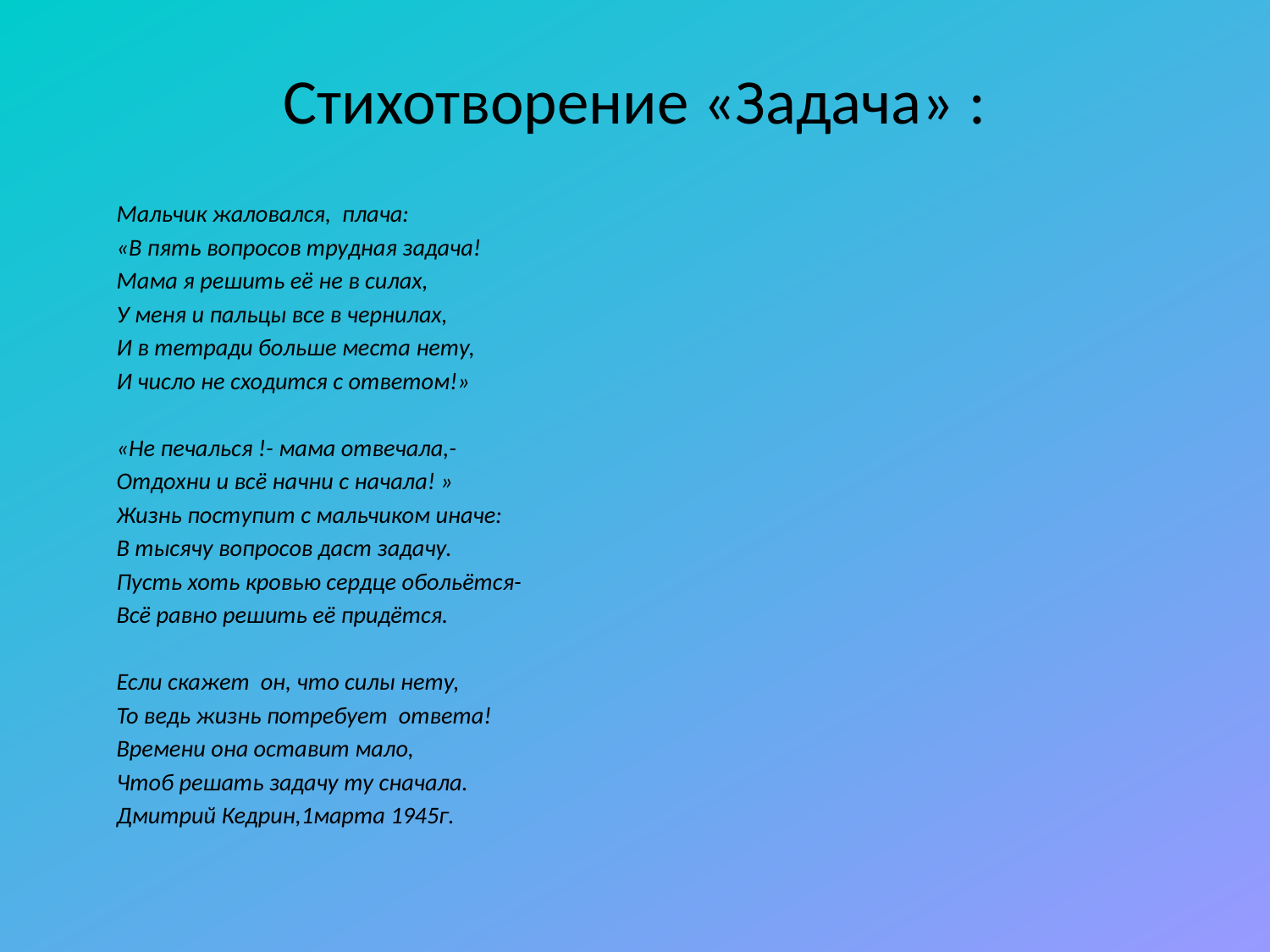

# Стихотворение «Задача» :

		Мальчик жаловался,  плача:
		«В пять вопросов трудная задача!
		Мама я решить её не в силах,
		У меня и пальцы все в чернилах,
		И в тетради больше места нету,
		И число не сходится с ответом!»

			«Не печалься !- мама отвечала,-
			Отдохни и всё начни с начала! »
			Жизнь поступит с мальчиком иначе:
			В тысячу вопросов даст задачу.
			Пусть хоть кровью сердце обольётся-
			Всё равно решить её придётся.

				Если скажет  он, что силы нету,
				То ведь жизнь потребует  ответа!
				Времени она оставит мало,
				Чтоб решать задачу ту сначала.
						Дмитрий Кедрин,1марта 1945г.